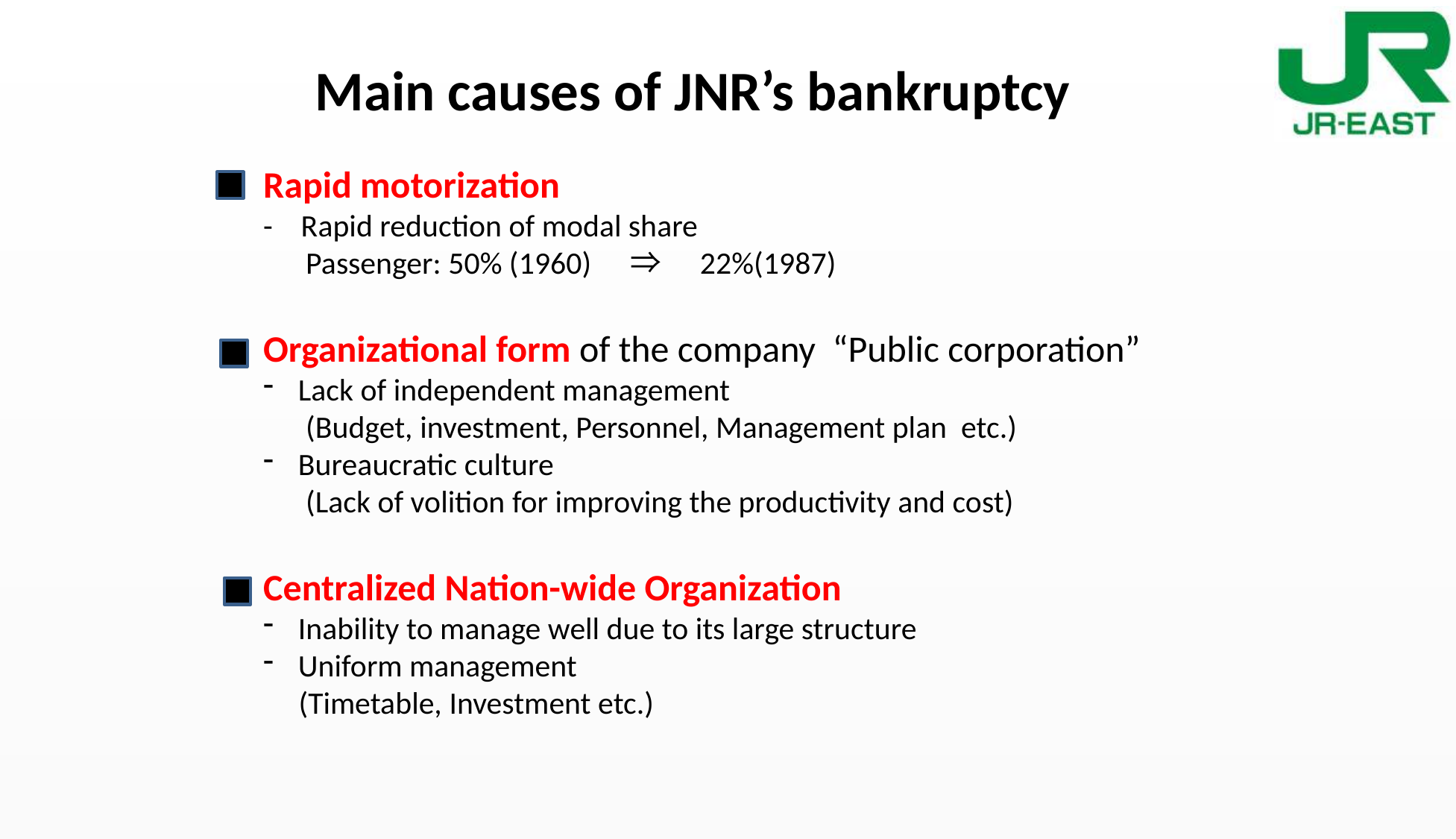

Main causes of JNR’s bankruptcy
Rapid motorization
-    Rapid reduction of modal share
      Passenger: 50% (1960)　⇒　22%(1987)

Organizational form of the company  “Public corporation”
Lack of independent management
      (Budget, investment, Personnel, Management plan  etc.)
Bureaucratic culture
      (Lack of volition for improving the productivity and cost)

Centralized Nation-wide Organization
Inability to manage well due to its large structure
Uniform management
     (Timetable, Investment etc.)